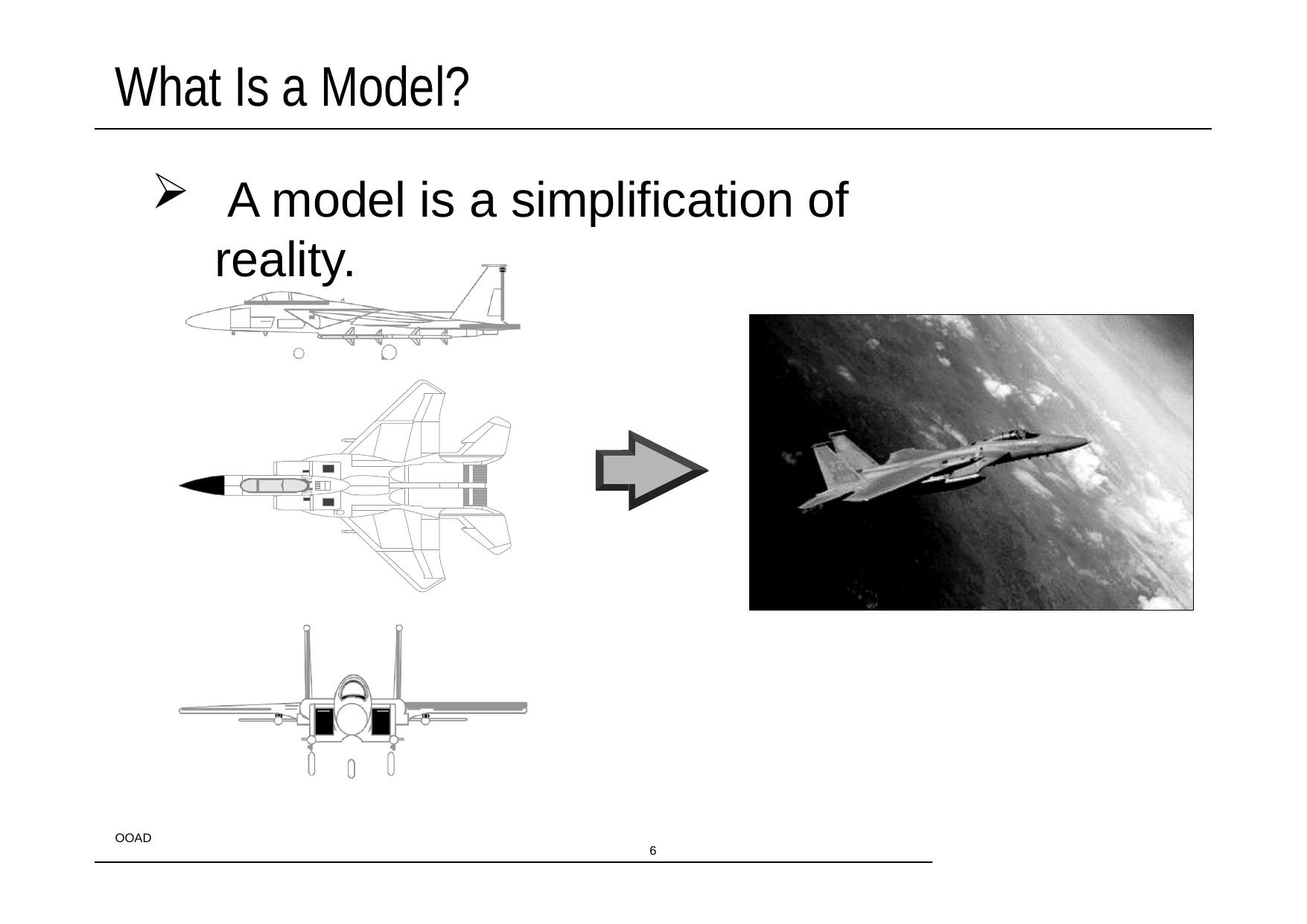

# What Is a Model?
 A model is a simplification of reality.

OOAD
6